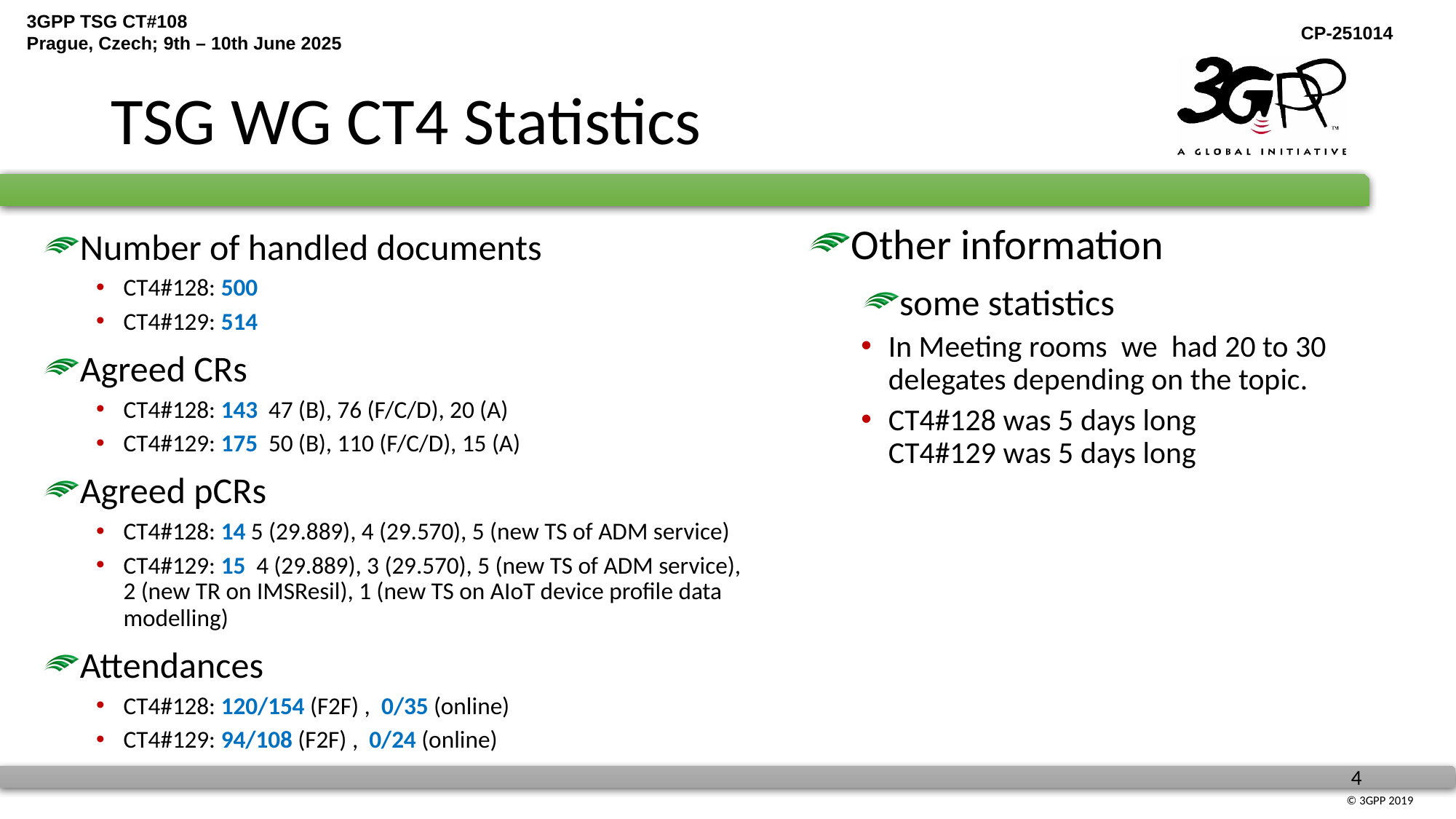

# TSG WG CT4 Statistics
Other information
some statistics
In Meeting rooms  we  had 20 to 30 delegates depending on the topic.
CT4#128 was 5 days long
CT4#129 was 5 days long

Number of handled documents
CT4#128: 500
CT4#129: 514
Agreed CRs
CT4#128: 143  47 (B), 76 (F/C/D), 20 (A)
CT4#129: 175  50 (B), 110 (F/C/D), 15 (A)
Agreed pCRs
CT4#128: 14 5 (29.889), 4 (29.570), 5 (new TS of ADM service)
CT4#129: 15  4 (29.889), 3 (29.570), 5 (new TS of ADM service), 2 (new TR on IMSResil), 1 (new TS on AIoT device profile data modelling)
Attendances
CT4#128: 120/154 (F2F) ,  0/35 (online)
CT4#129: 94/108 (F2F) ,  0/24 (online)